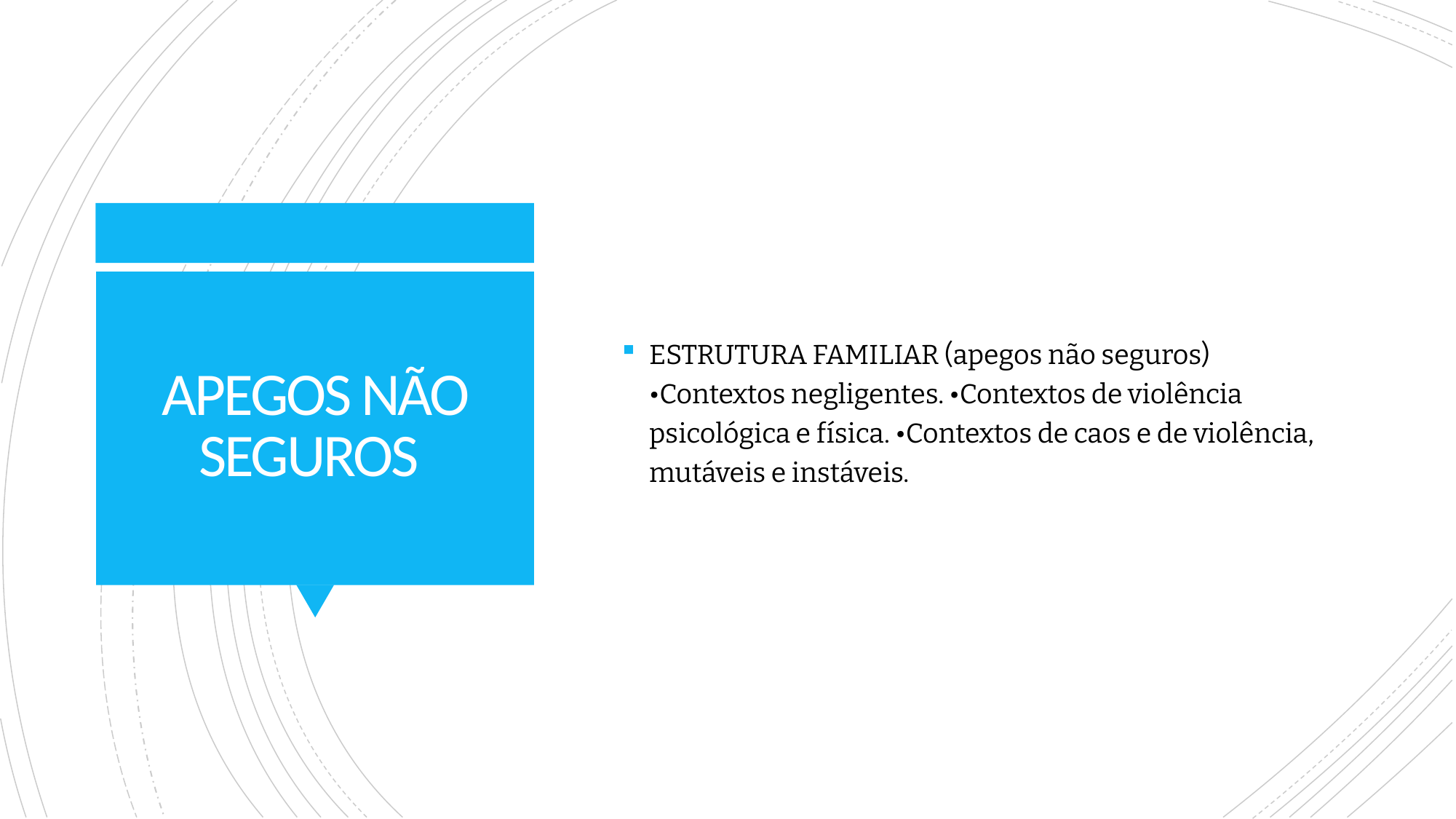

ESTRUTURA FAMILIAR (apegos não seguros) •Contextos negligentes. •Contextos de violência psicológica e física. •Contextos de caos e de violência, mutáveis e instáveis.
# APEGOS NÃO SEGUROS